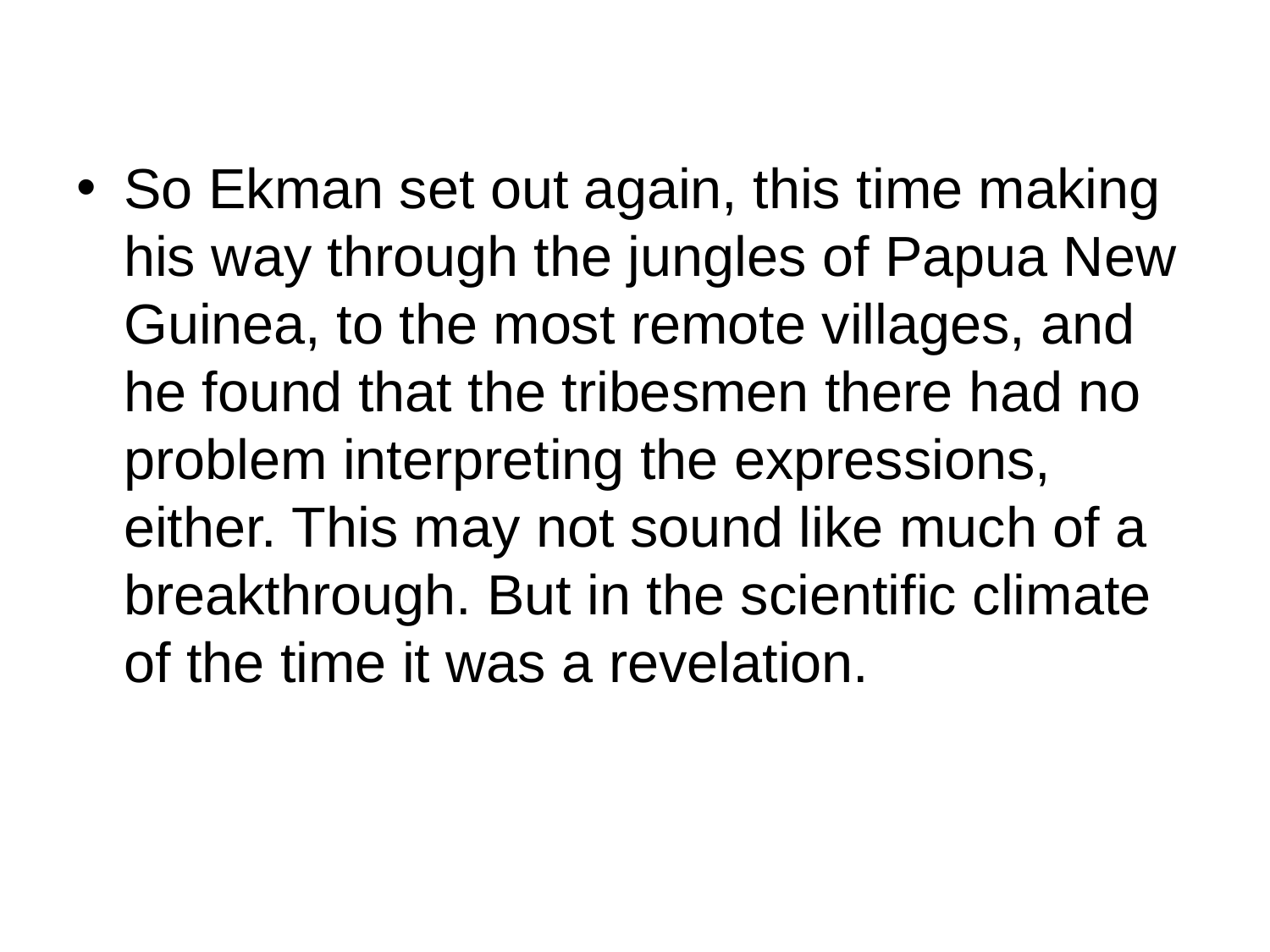

So Ekman set out again, this time making his way through the jungles of Papua New Guinea, to the most remote villages, and he found that the tribesmen there had no problem interpreting the expressions, either. This may not sound like much of a breakthrough. But in the scientific climate of the time it was a revelation.